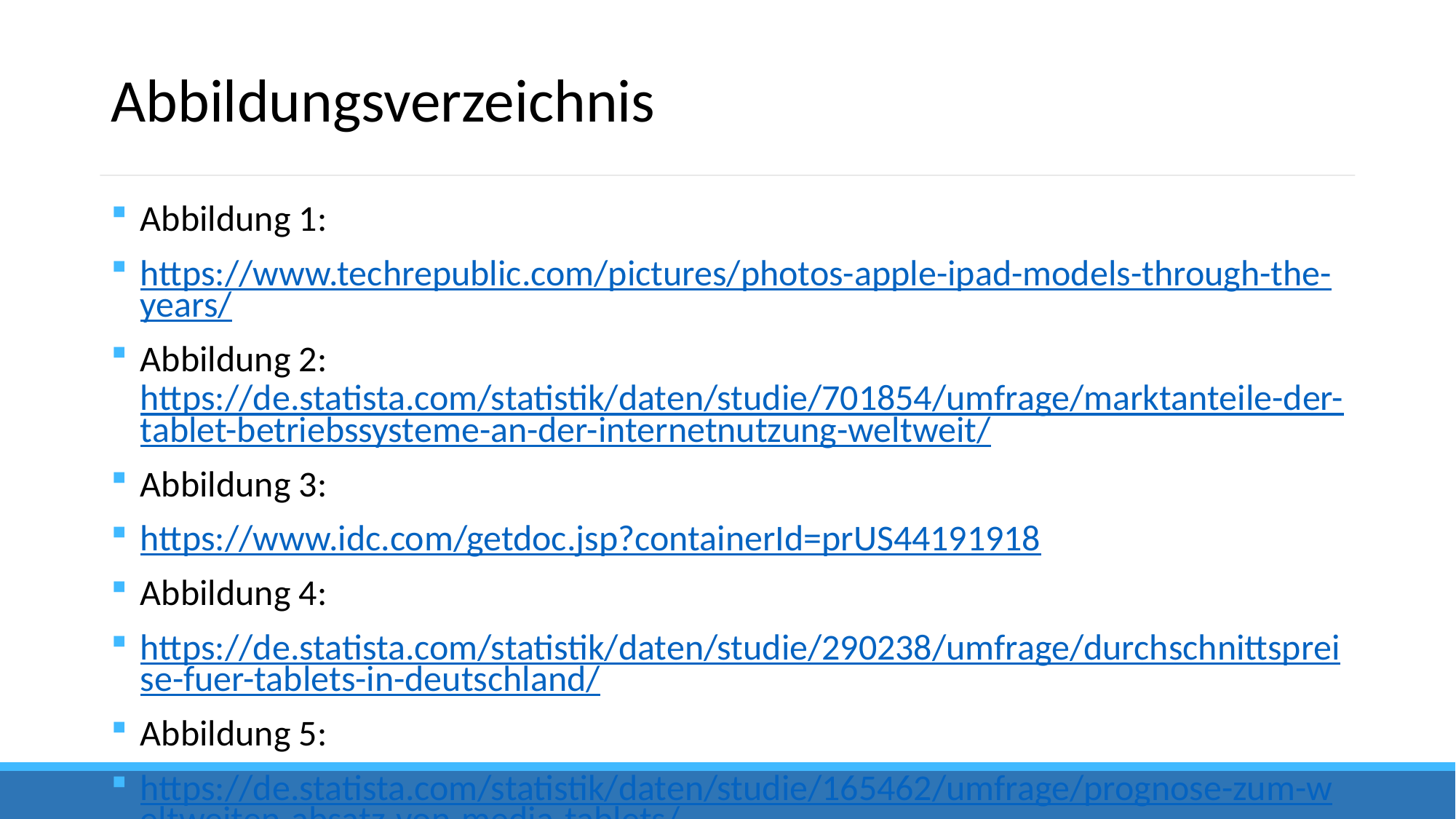

# Abbildungsverzeichnis
Abbildung 1:
https://www.techrepublic.com/pictures/photos-apple-ipad-models-through-the-years/
Abbildung 2: https://de.statista.com/statistik/daten/studie/701854/umfrage/marktanteile-der-tablet-betriebssysteme-an-der-internetnutzung-weltweit/
Abbildung 3:
https://www.idc.com/getdoc.jsp?containerId=prUS44191918
Abbildung 4:
https://de.statista.com/statistik/daten/studie/290238/umfrage/durchschnittspreise-fuer-tablets-in-deutschland/
Abbildung 5:
https://de.statista.com/statistik/daten/studie/165462/umfrage/prognose-zum-weltweiten-absatz-von-media-tablets/